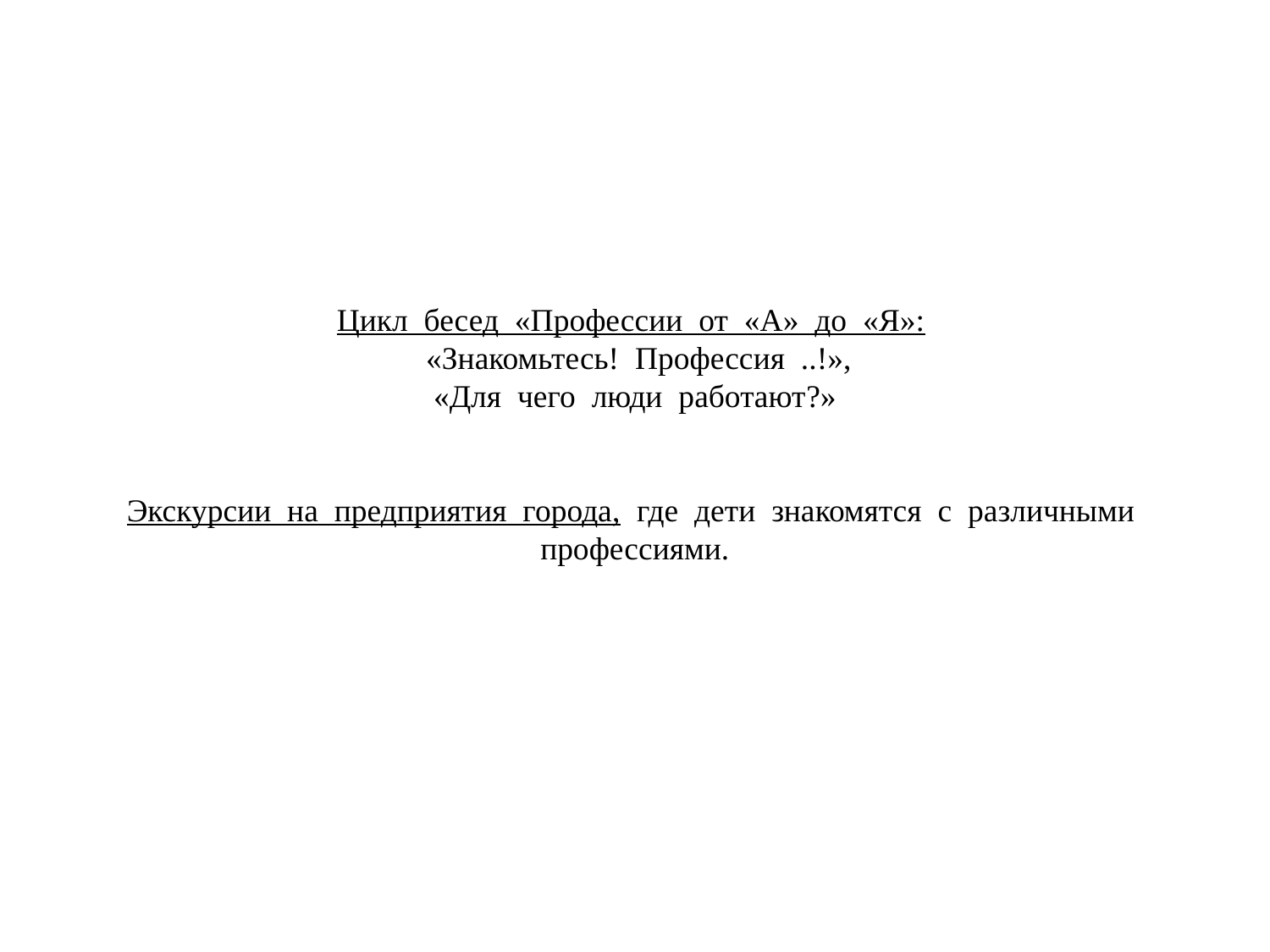

# Цикл  бесед  «Профессии  от  «А»  до  «Я»: «Знакомьтесь!  Профессия  ..!», «Для  чего  люди  работают?» Экскурсии  на  предприятия  города,  где  дети  знакомятся  с  различными  профессиями.